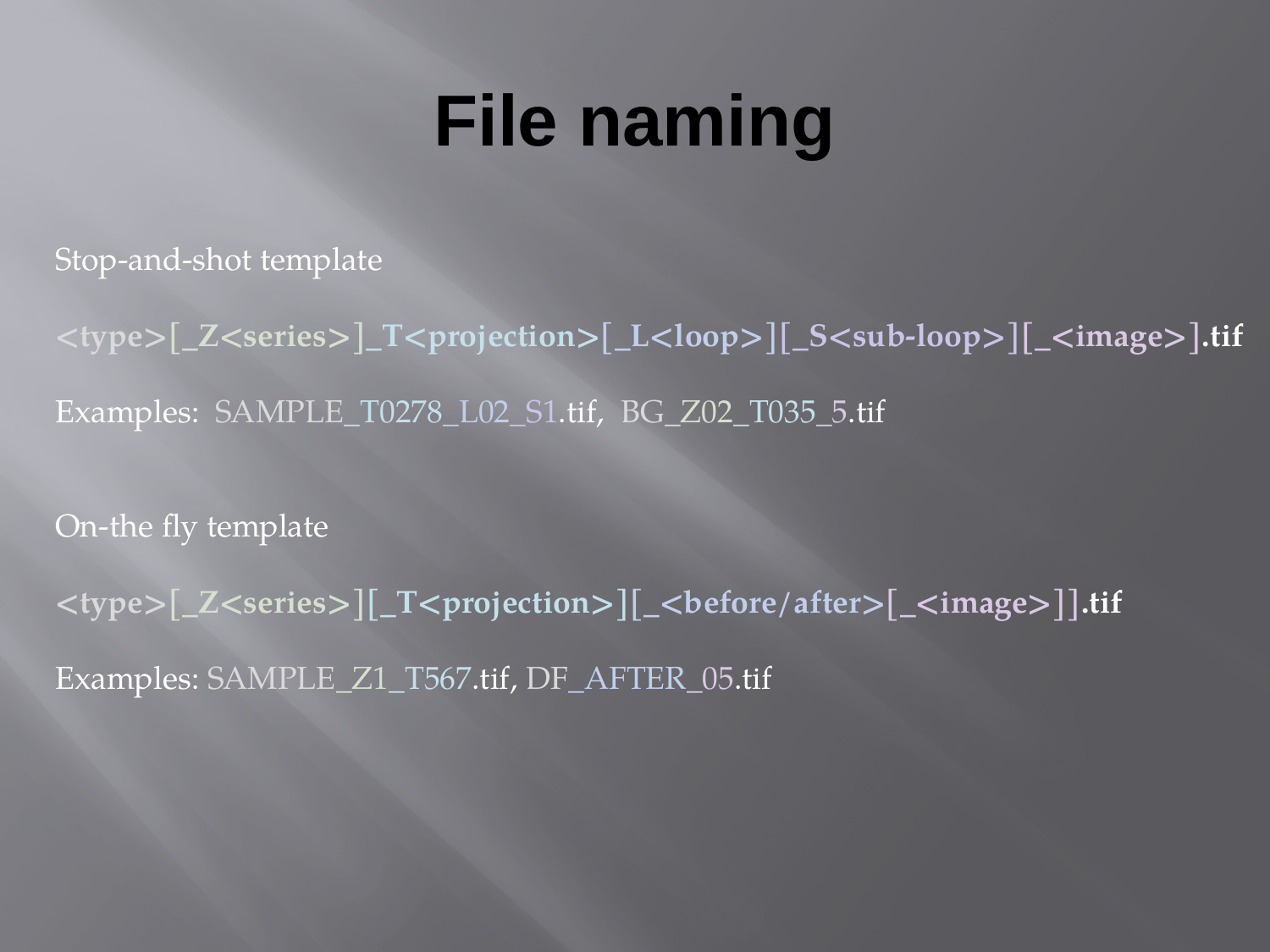

# File naming
Stop-and-shot template

<type>[_Z<series>]_T<projection>[_L<loop>][_S<sub-loop>][_<image>].tif

Examples:  SAMPLE_T0278_L02_S1.tif,  BG_Z02_T035_5.tif

On-the fly template

<type>[_Z<series>][_T<projection>][_<before/after>[_<image>]].tif

Examples: SAMPLE_Z1_T567.tif, DF_AFTER_05.tif